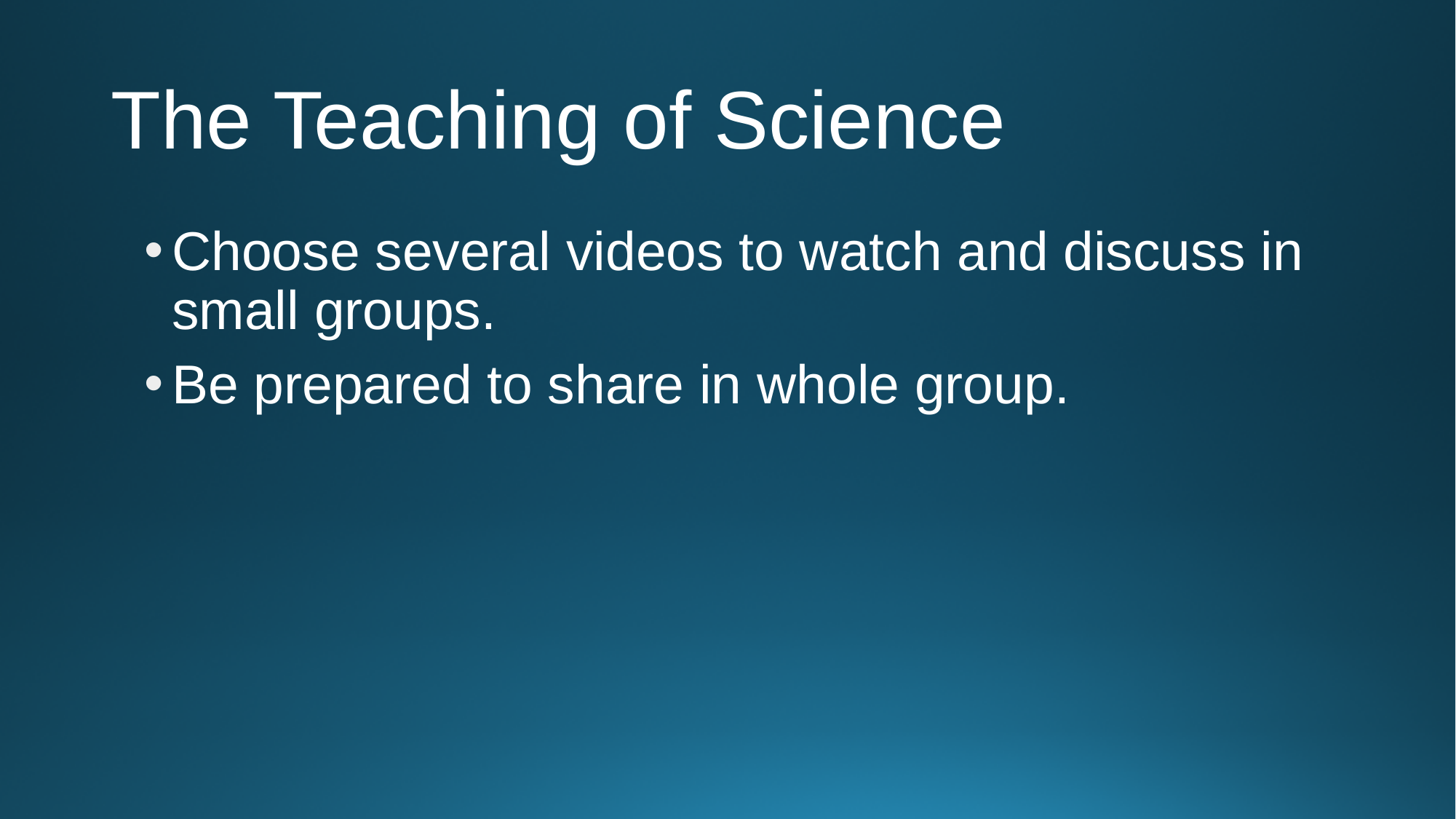

# The Teaching of Science
Choose several videos to watch and discuss in small groups.
Be prepared to share in whole group.